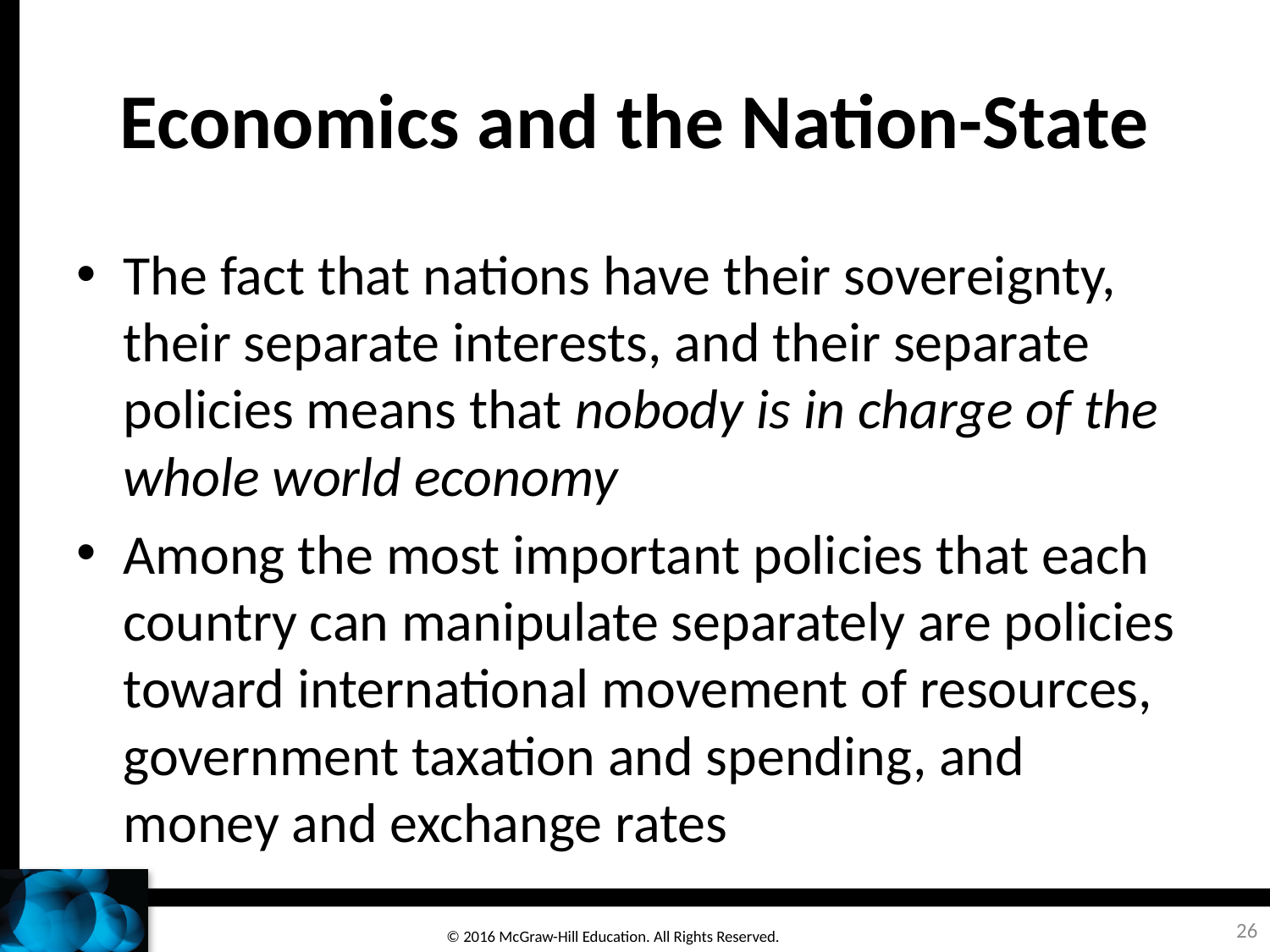

# Economics and the Nation-State
The fact that nations have their sovereignty, their separate interests, and their separate policies means that nobody is in charge of the whole world economy
Among the most important policies that each country can manipulate separately are policies toward international movement of resources, government taxation and spending, and money and exchange rates
26
© 2016 McGraw-Hill Education. All Rights Reserved.